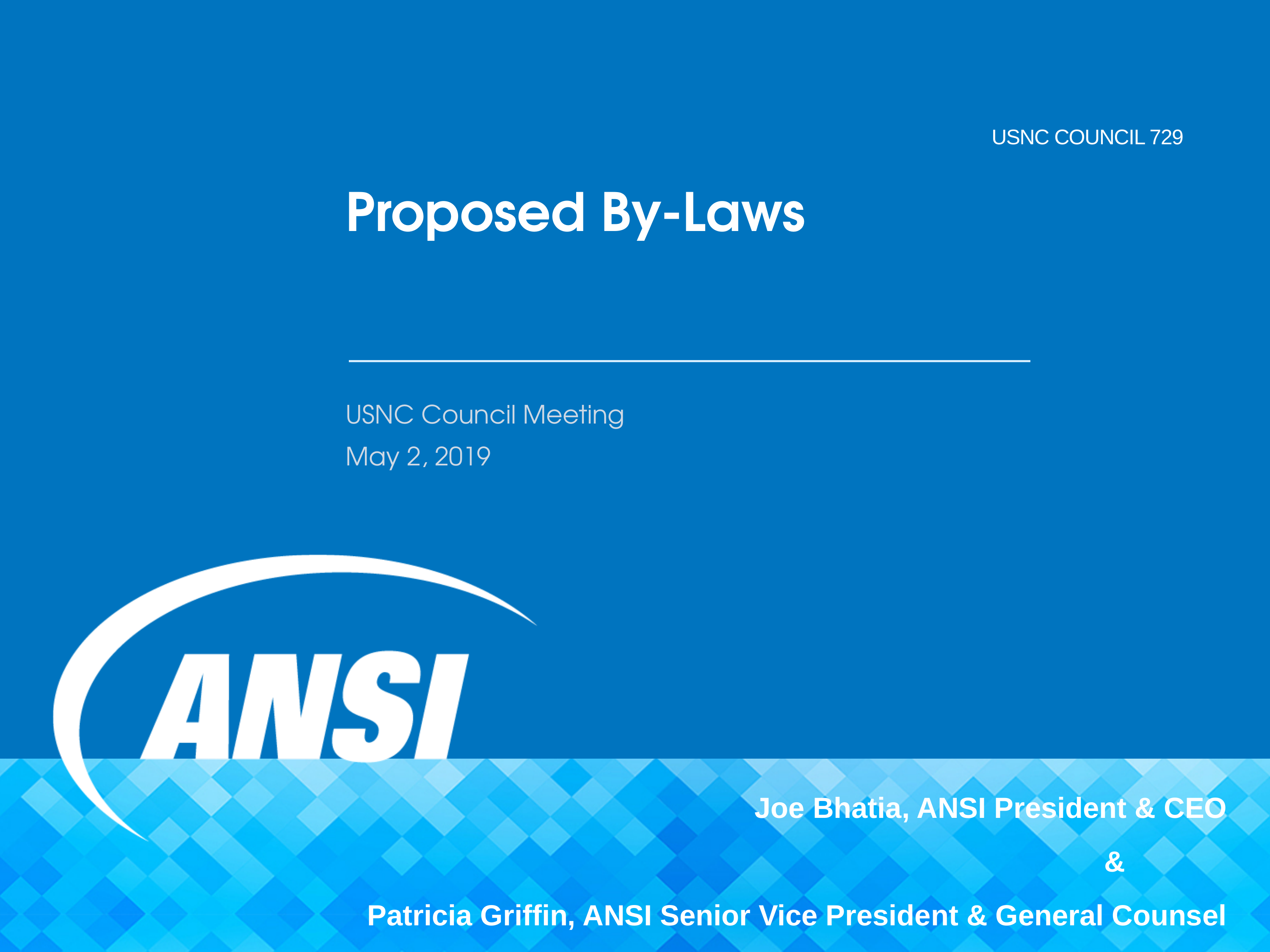

USNC COUNCIL 729
Proposed By-Laws
USNC Council Meeting
May 2, 2019
Joe Bhatia, ANSI President & CEO
                                                                                                 &
Patricia Griffin, ANSI Senior Vice President & General Counsel